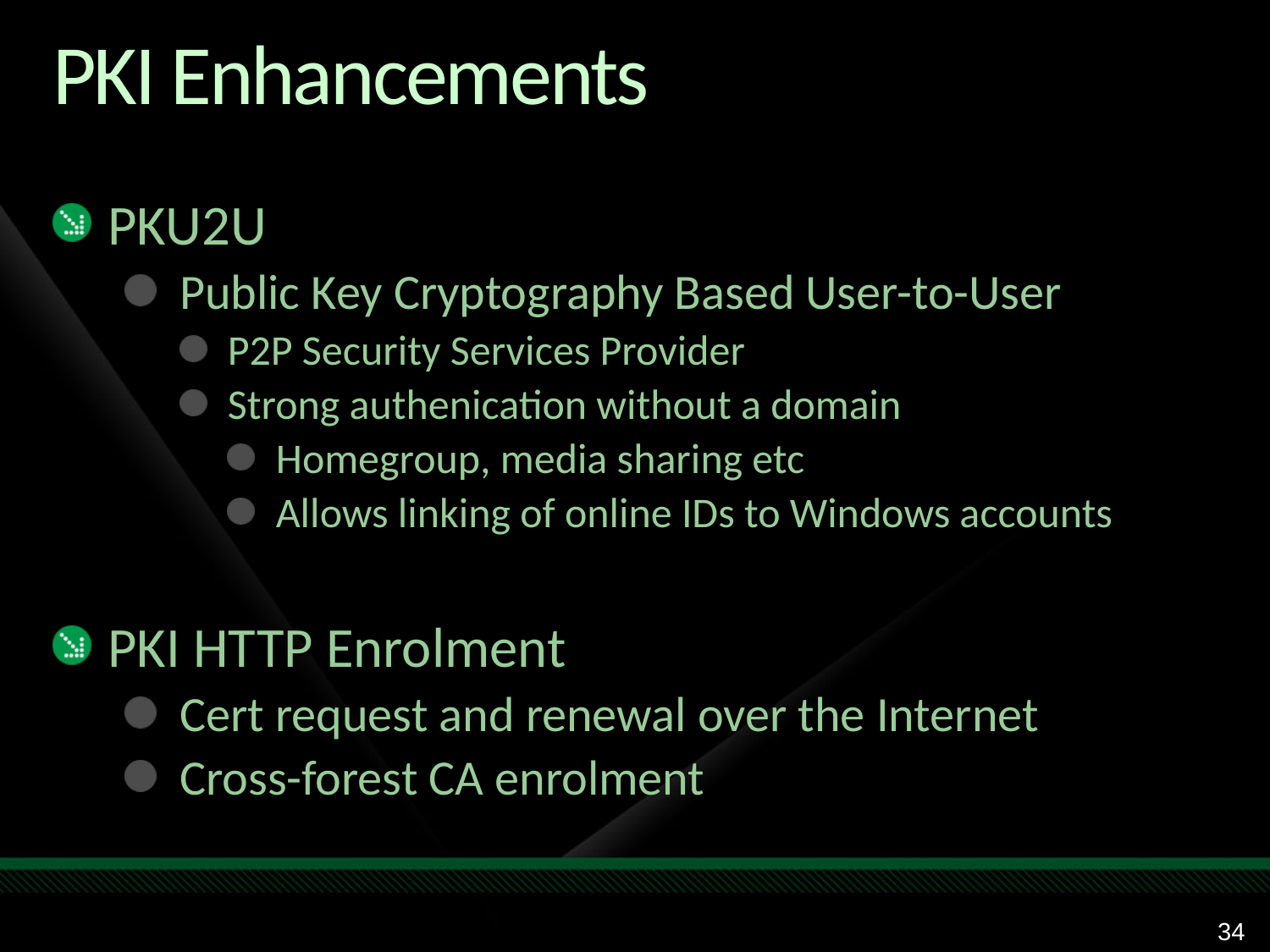

# PKI Enhancements
PKU2U
Public Key Cryptography Based User-to-User
P2P Security Services Provider
Strong authenication without a domain
Homegroup, media sharing etc
Allows linking of online IDs to Windows accounts

PKI HTTP Enrolment
Cert request and renewal over the Internet
Cross-forest CA enrolment